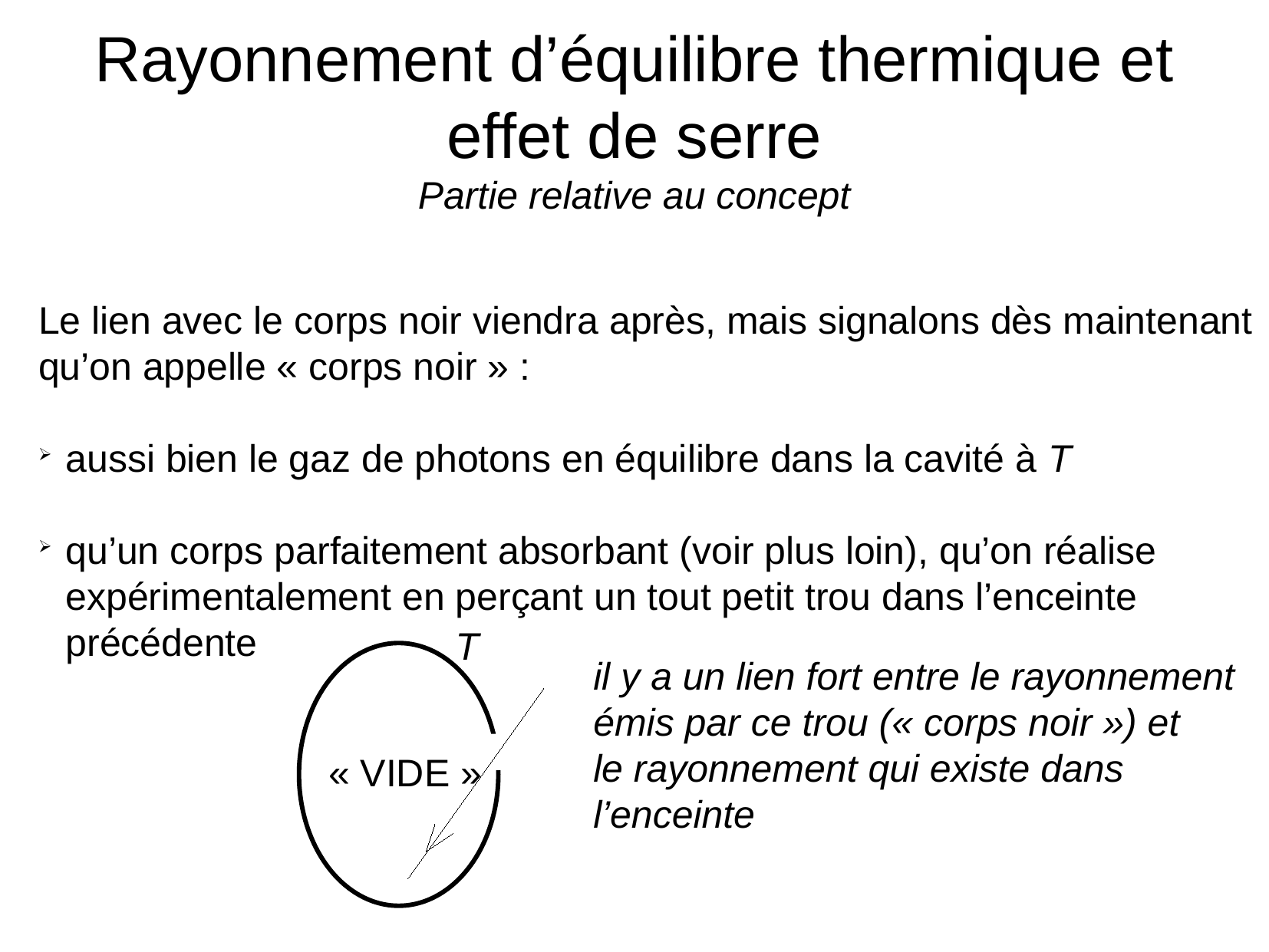

# Rayonnement d’équilibre thermique et effet de serre Partie relative au concept
Le lien avec le corps noir viendra après, mais signalons dès maintenant
qu’on appelle « corps noir » :

aussi bien le gaz de photons en équilibre dans la cavité à T

qu’un corps parfaitement absorbant (voir plus loin), qu’on réalise
expérimentalement en perçant un tout petit trou dans l’enceinte
précédente
T

« VIDE »
il y a un lien fort entre le rayonnement
émis par ce trou (« corps noir ») et
le rayonnement qui existe dans
l’enceinte